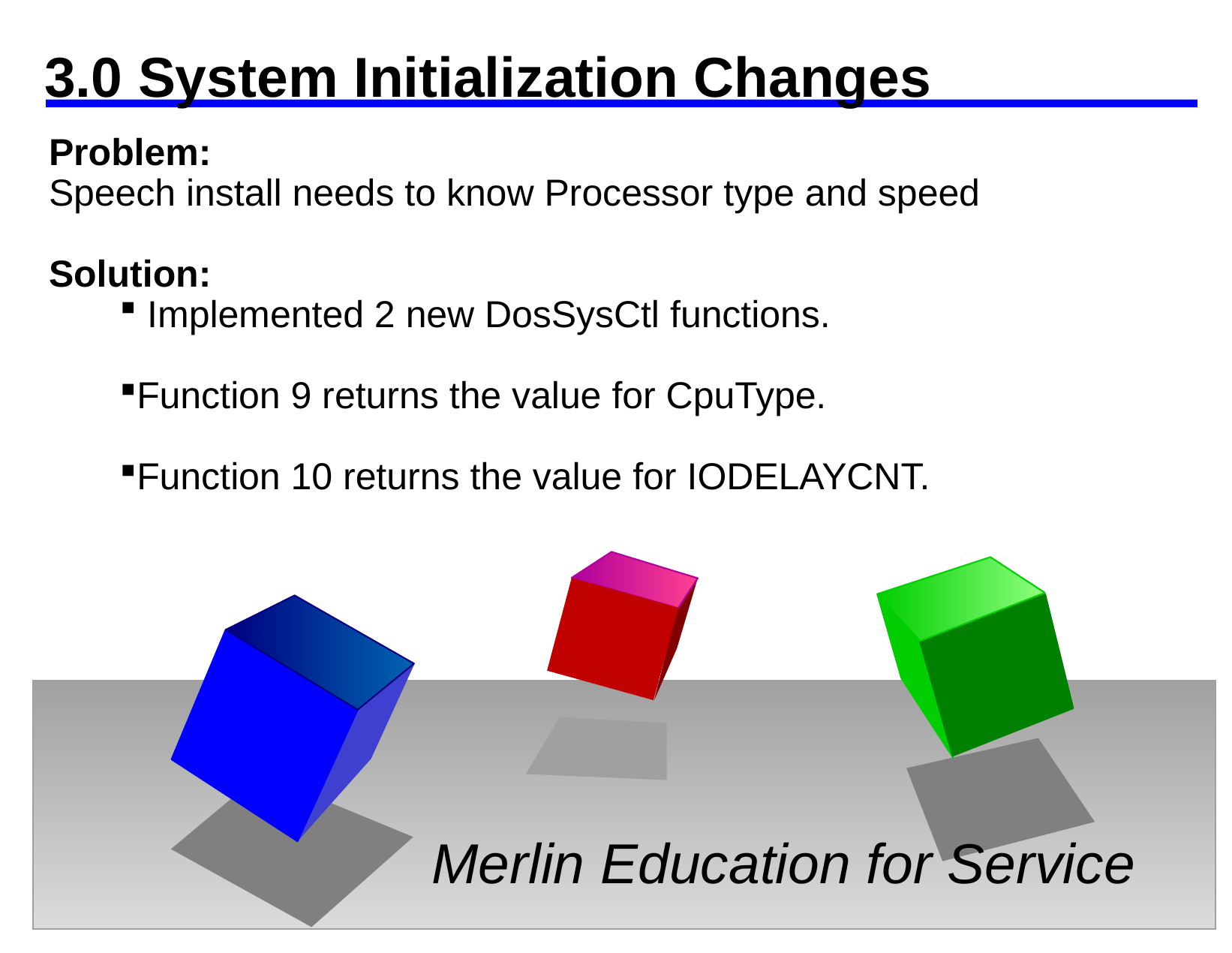

3.0 System Initialization Changes

Problem:
Speech install needs to know Processor type and speed

Solution:
 Implemented 2 new DosSysCtl functions.

Function 9 returns the value for CpuType.

Function 10 returns the value for IODELAYCNT.

Merlin Education for Service